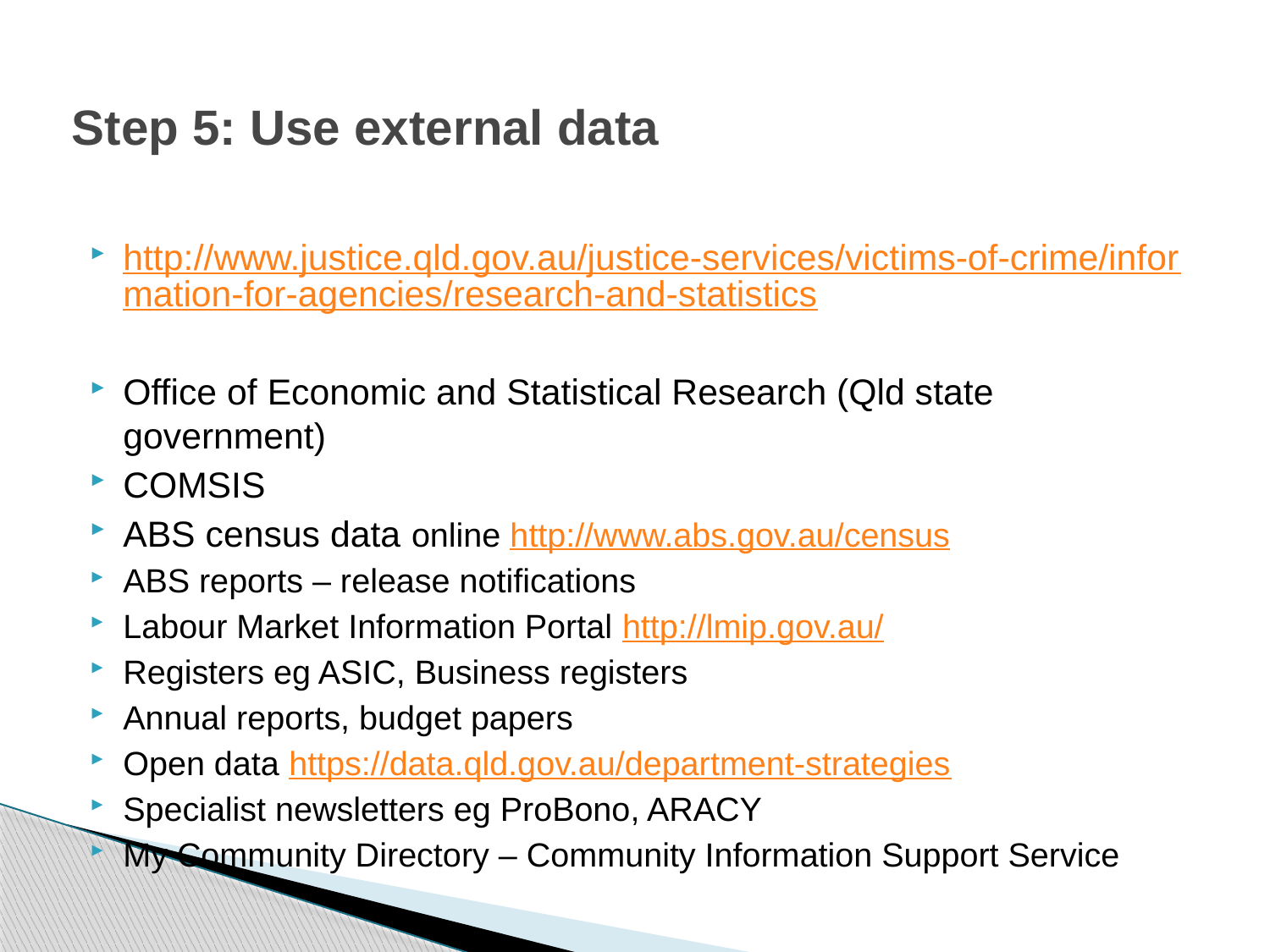

# Step 5: Use external data
http://www.justice.qld.gov.au/justice-services/victims-of-crime/information-for-agencies/research-and-statistics

Office of Economic and Statistical Research (Qld state government)
COMSIS
ABS census data online http://www.abs.gov.au/census
ABS reports – release notifications
Labour Market Information Portal http://lmip.gov.au/
Registers eg ASIC, Business registers
Annual reports, budget papers
Open data https://data.qld.gov.au/department-strategies
Specialist newsletters eg ProBono, ARACY
My Community Directory – Community Information Support Service